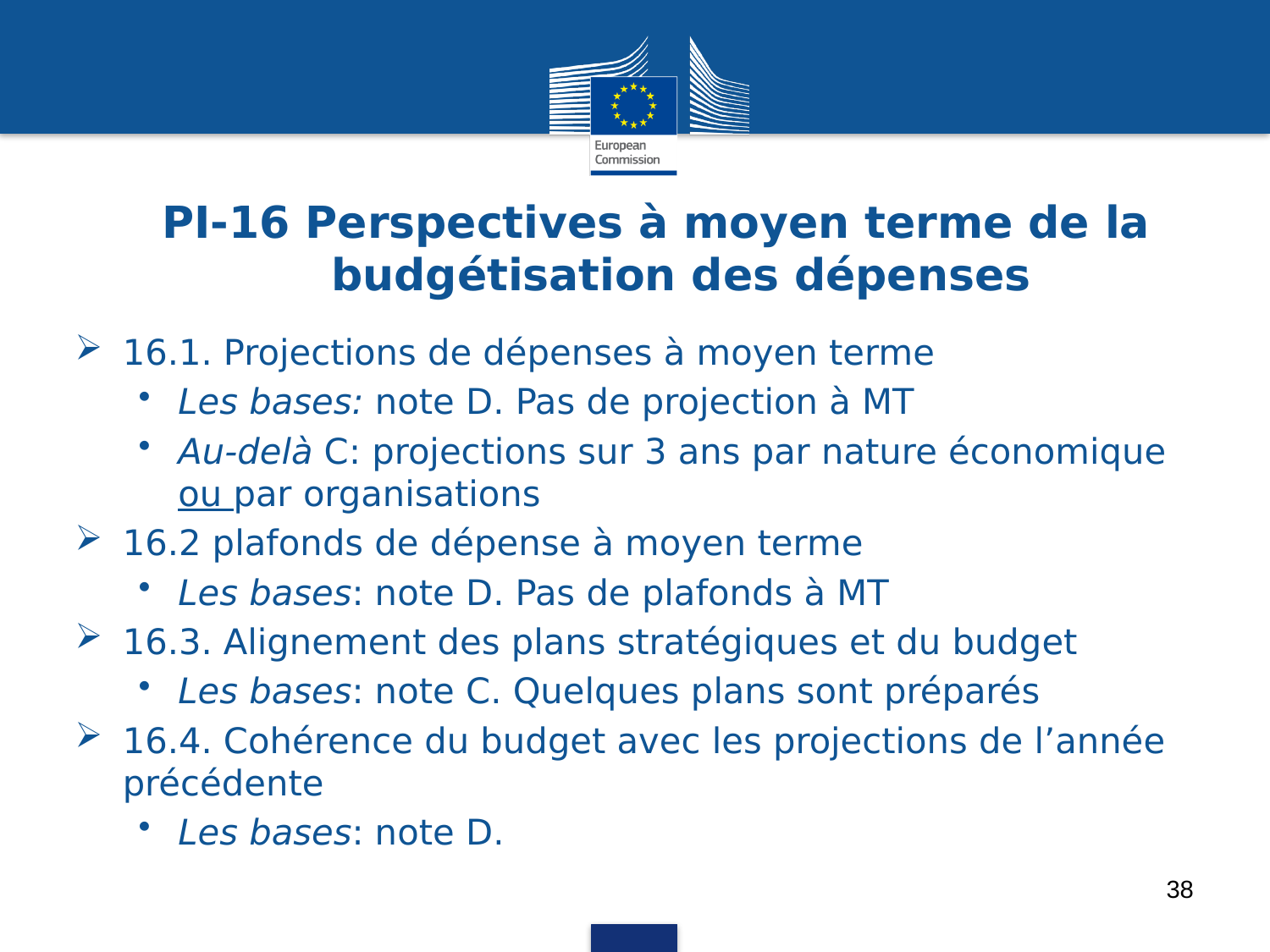

# PI-16 Perspectives à moyen terme de la budgétisation des dépenses
16.1. Projections de dépenses à moyen terme
Les bases: note D. Pas de projection à MT
Au-delà C: projections sur 3 ans par nature économique ou par organisations
16.2 plafonds de dépense à moyen terme
Les bases: note D. Pas de plafonds à MT
16.3. Alignement des plans stratégiques et du budget
Les bases: note C. Quelques plans sont préparés
16.4. Cohérence du budget avec les projections de l’année précédente
Les bases: note D.
38